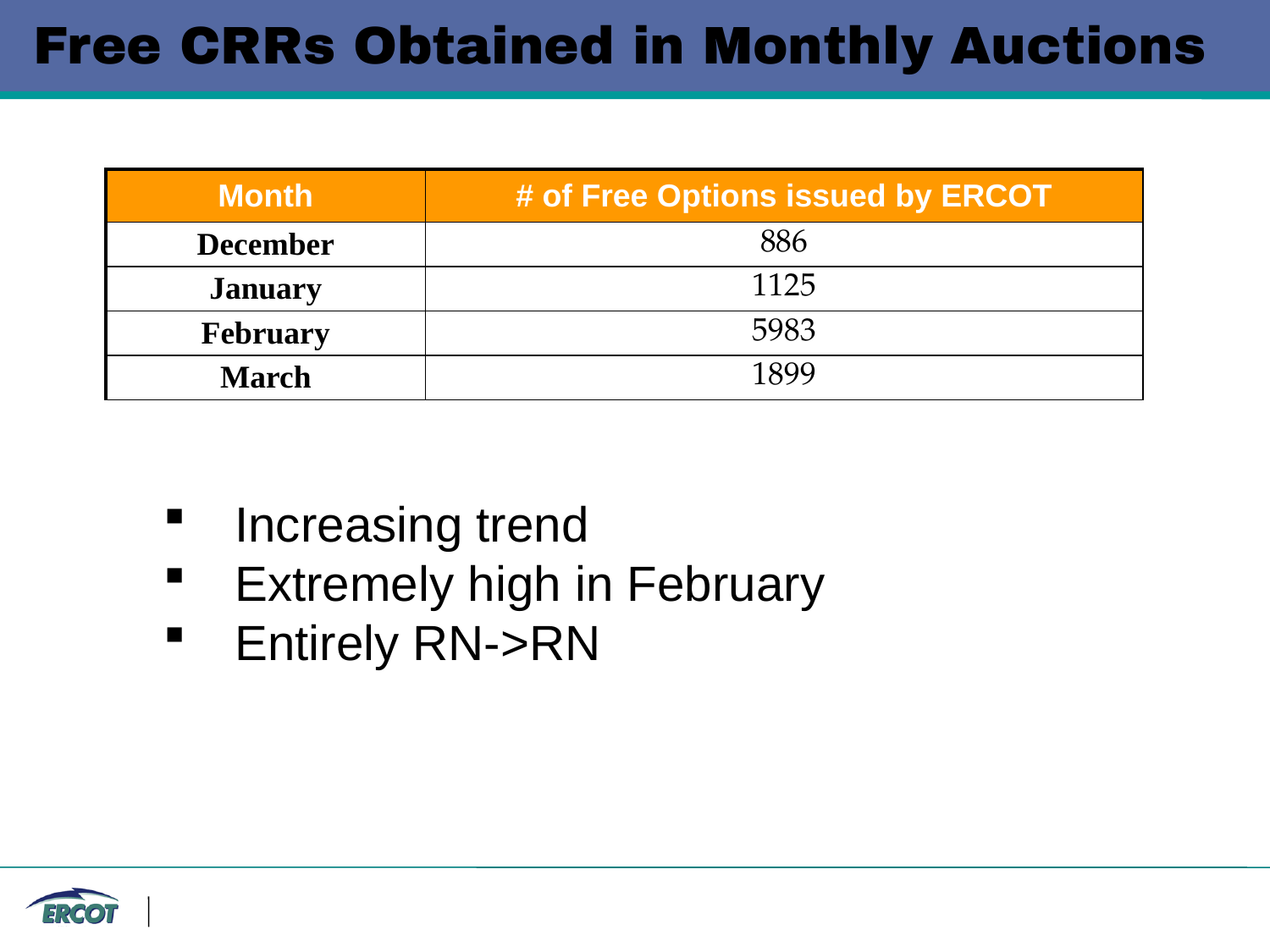

# Free CRRs Obtained in Monthly Auctions
| Month | # of Free Options issued by ERCOT |
| --- | --- |
| December | 886 |
| January | 1125 |
| February | 5983 |
| March | 1899 |
Increasing trend
Extremely high in February
Entirely RN->RN